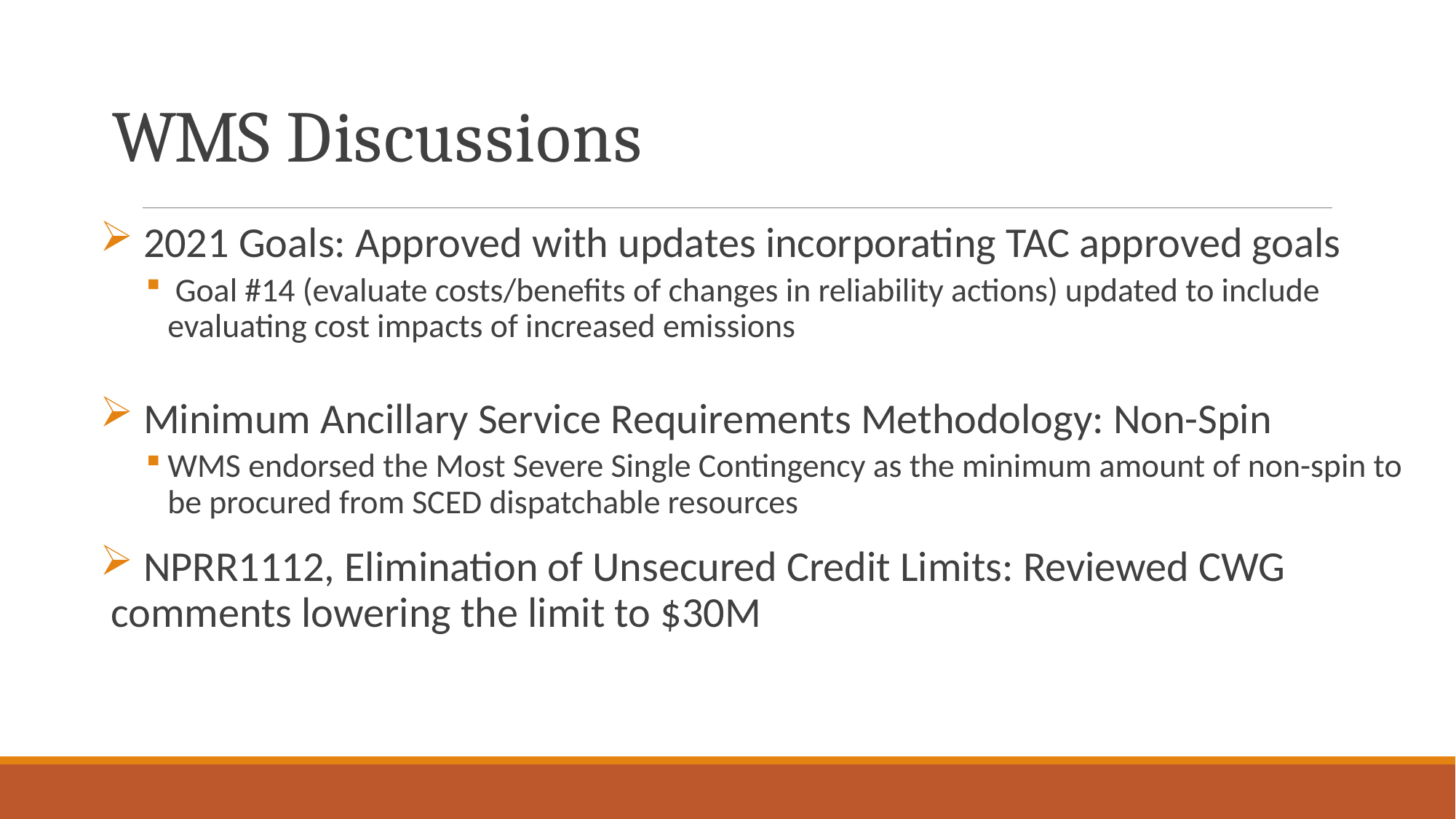

# WMS Discussions
 2021 Goals: Approved with updates incorporating TAC approved goals
 Goal #14 (evaluate costs/benefits of changes in reliability actions) updated to include evaluating cost impacts of increased emissions

 Minimum Ancillary Service Requirements Methodology: Non-Spin
WMS endorsed the Most Severe Single Contingency as the minimum amount of non-spin to be procured from SCED dispatchable resources
 NPRR1112, Elimination of Unsecured Credit Limits: Reviewed CWG comments lowering the limit to $30M